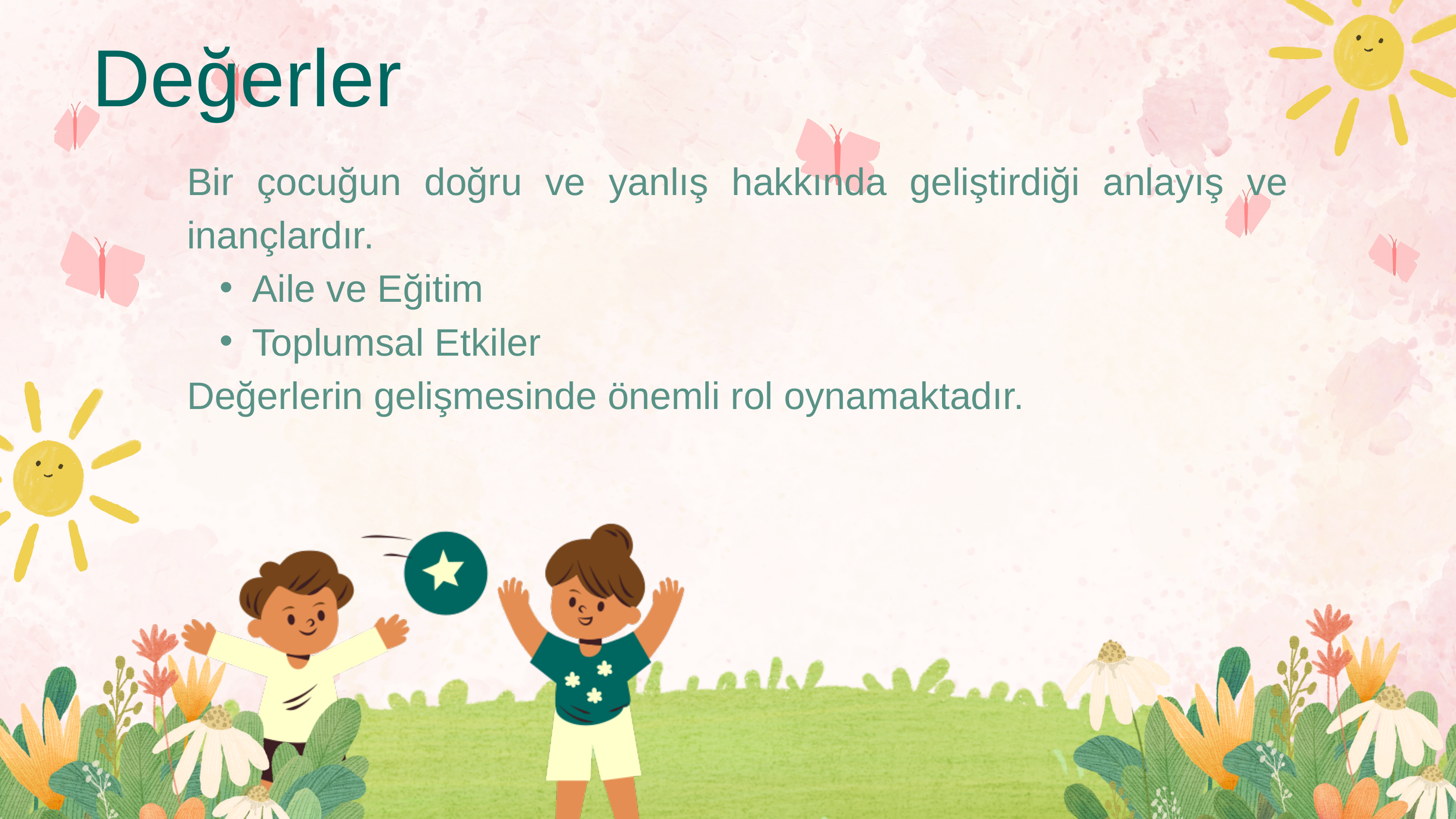

Değerler

Bir çocuğun doğru ve yanlış hakkında geliştirdiği anlayış ve inançlardır.
Aile ve Eğitim
Toplumsal Etkiler
Değerlerin gelişmesinde önemli rol oynamaktadır.